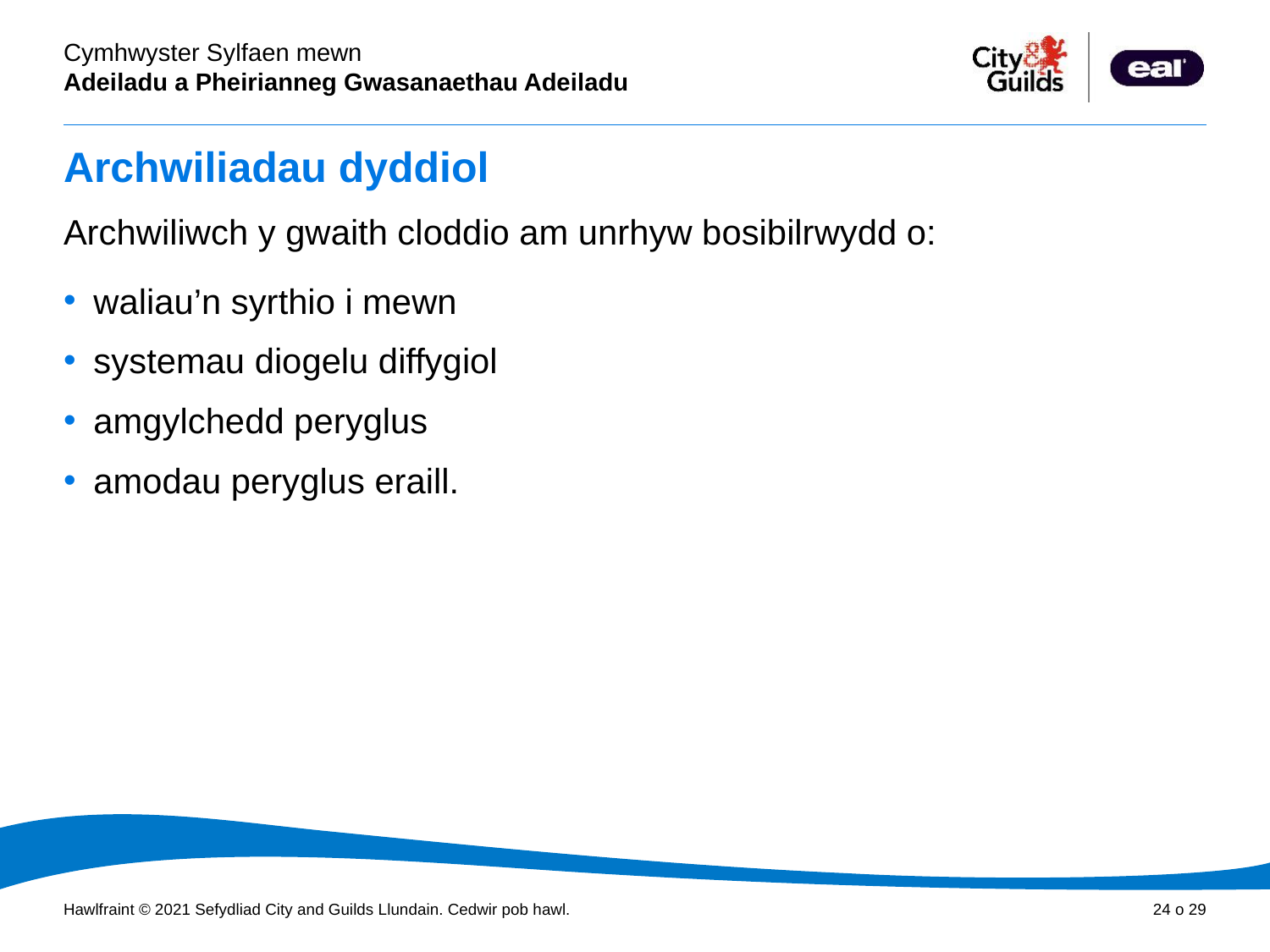

# Archwiliadau dyddiol
Archwiliwch y gwaith cloddio am unrhyw bosibilrwydd o:
waliau’n syrthio i mewn
systemau diogelu diffygiol
amgylchedd peryglus
amodau peryglus eraill.